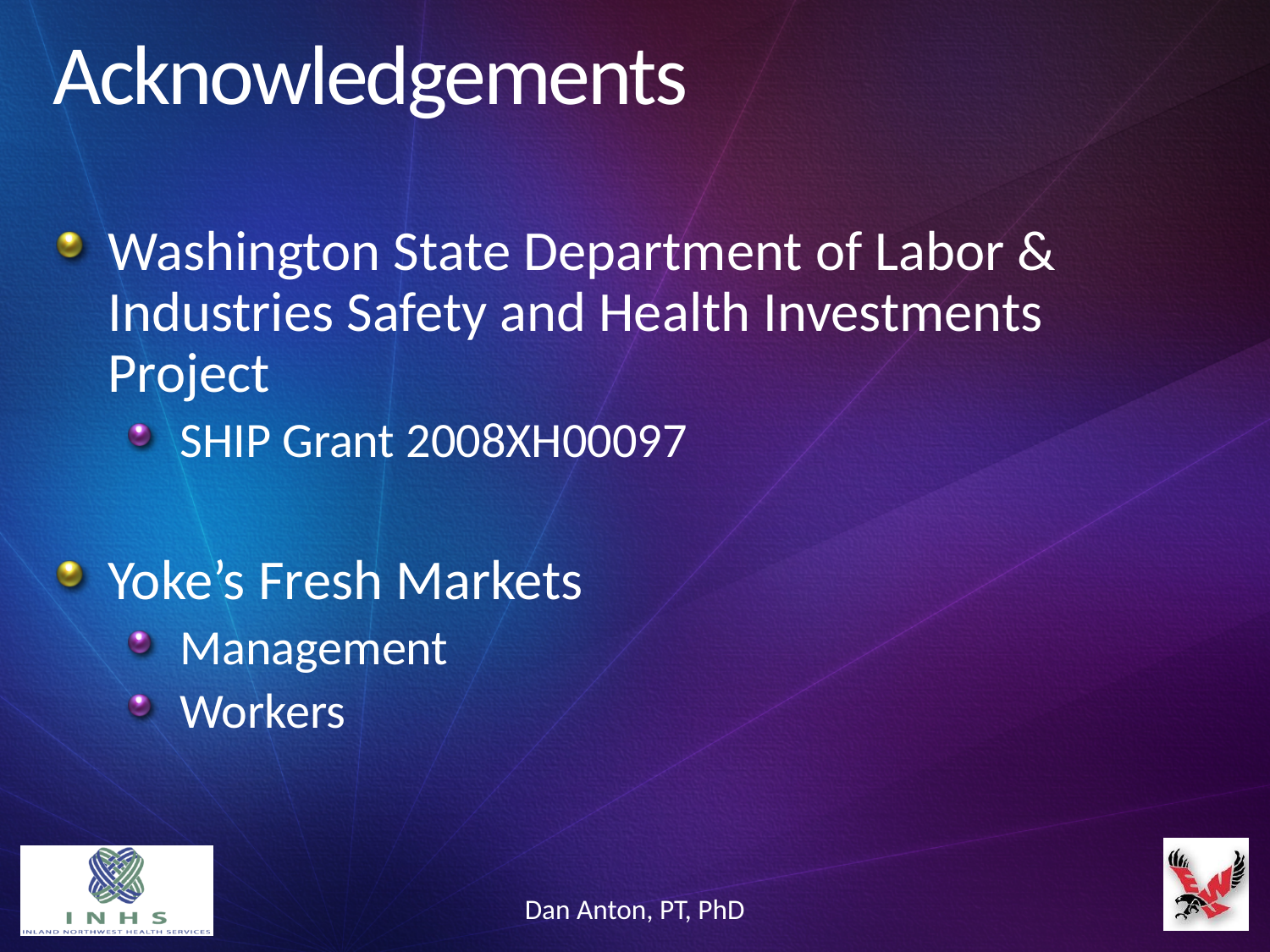

# Acknowledgements
Washington State Department of Labor & Industries Safety and Health Investments Project
SHIP Grant 2008XH00097

Yoke’s Fresh Markets
Management
Workers
Dan Anton, PT, PhD